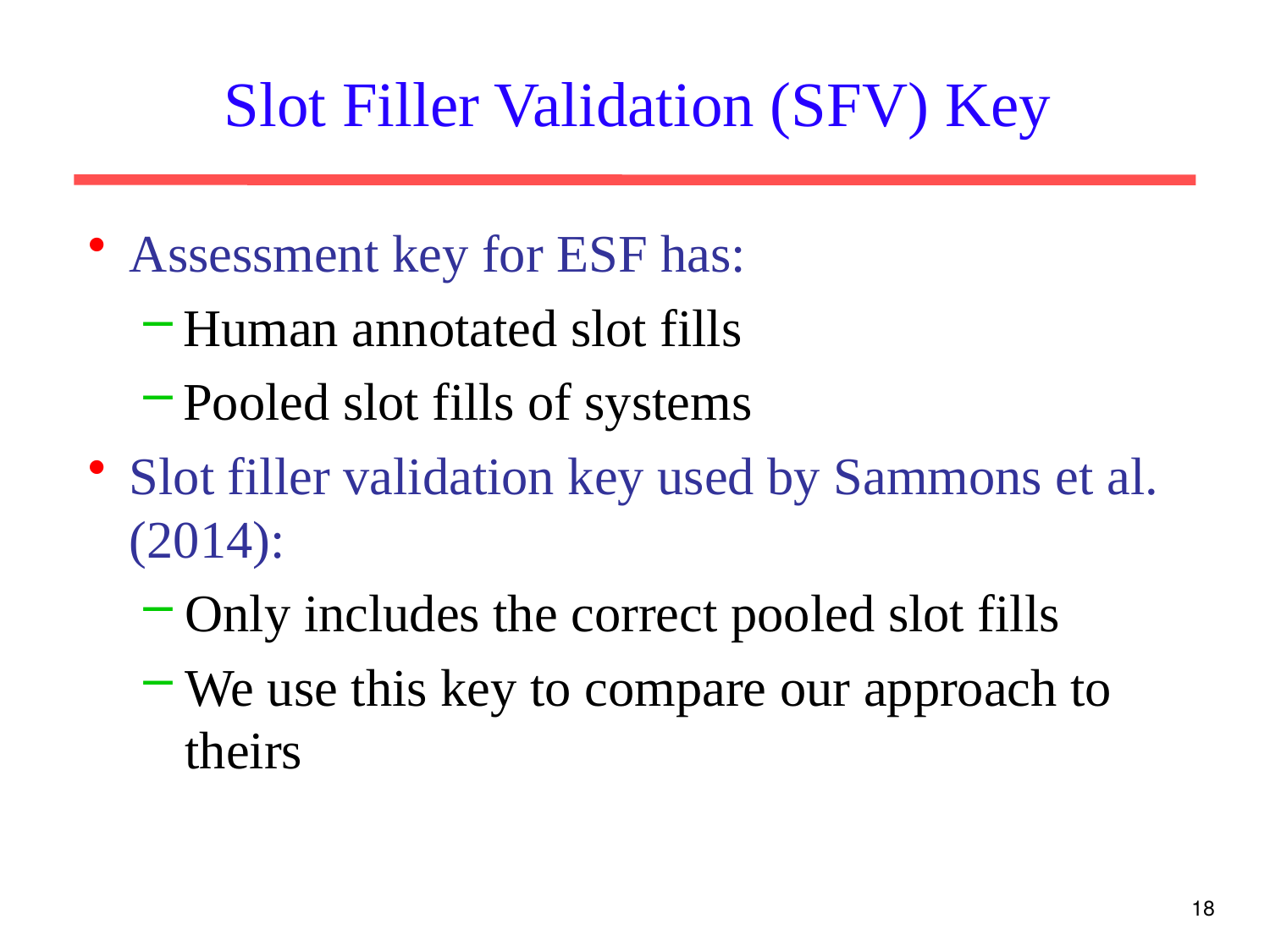

Slot Filler Validation (SFV) Key
Assessment key for ESF has:
Human annotated slot fills
Pooled slot fills of systems
Slot filler validation key used by Sammons et al.(2014):
Only includes the correct pooled slot fills
We use this key to compare our approach to theirs
18